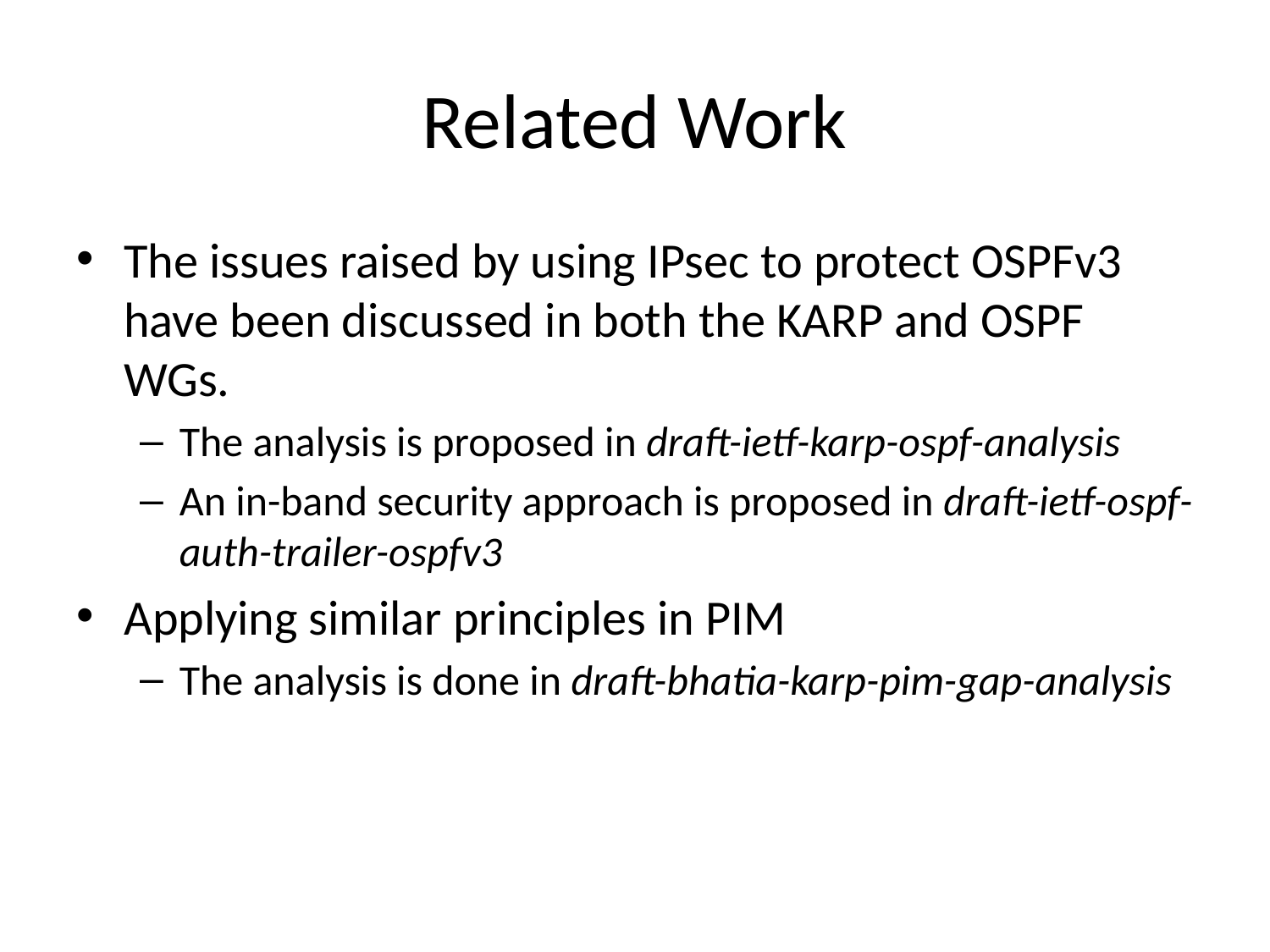

# Related Work
The issues raised by using IPsec to protect OSPFv3 have been discussed in both the KARP and OSPF WGs.
The analysis is proposed in draft-ietf-karp-ospf-analysis
An in-band security approach is proposed in draft-ietf-ospf-auth-trailer-ospfv3
Applying similar principles in PIM
The analysis is done in draft-bhatia-karp-pim-gap-analysis